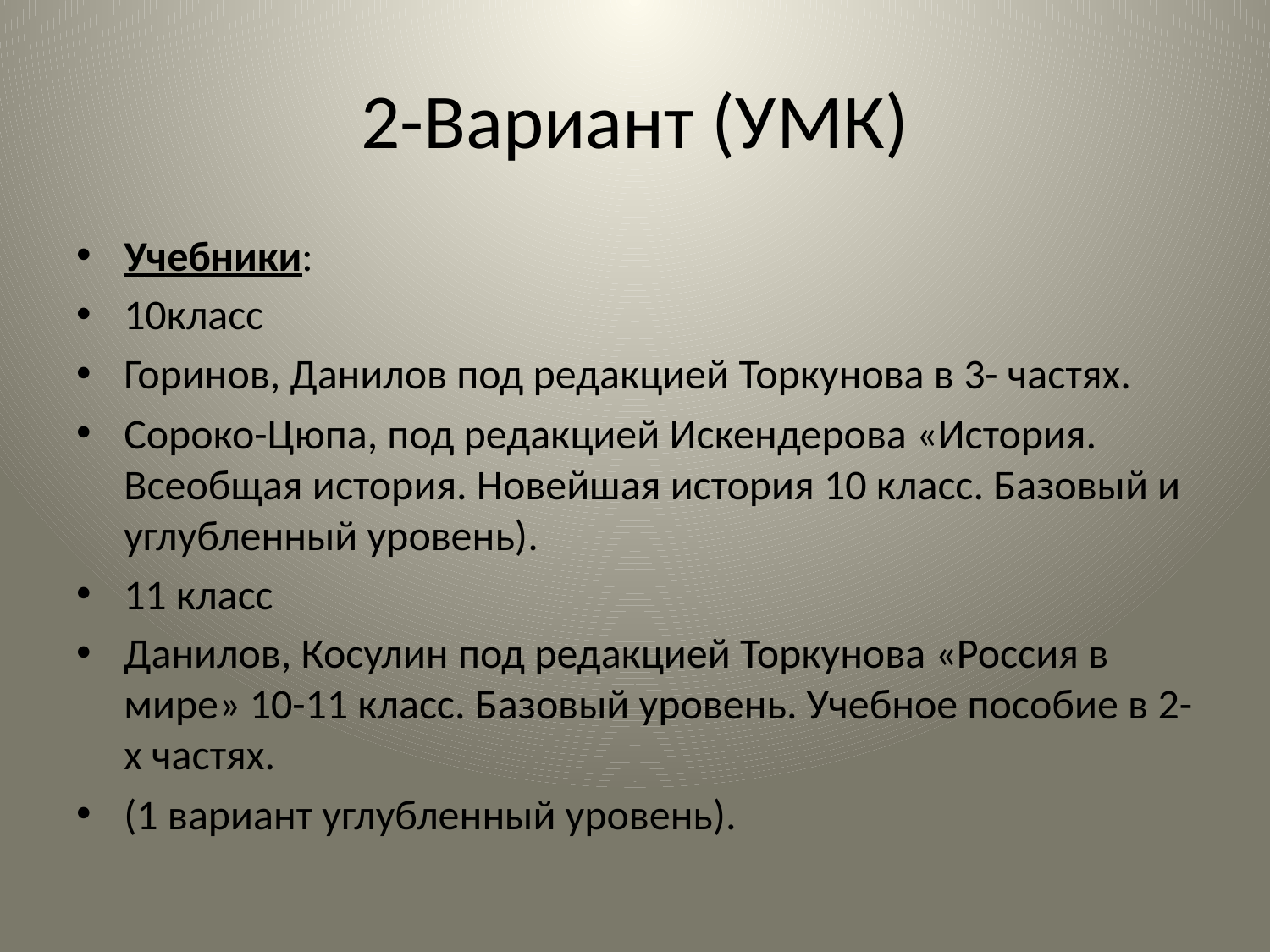

# 2-Вариант (УМК)
Учебники:
10класс
Горинов, Данилов под редакцией Торкунова в 3- частях.
Сороко-Цюпа, под редакцией Искендерова «История. Всеобщая история. Новейшая история 10 класс. Базовый и углубленный уровень).
11 класс
Данилов, Косулин под редакцией Торкунова «Россия в мире» 10-11 класс. Базовый уровень. Учебное пособие в 2-х частях.
(1 вариант углубленный уровень).